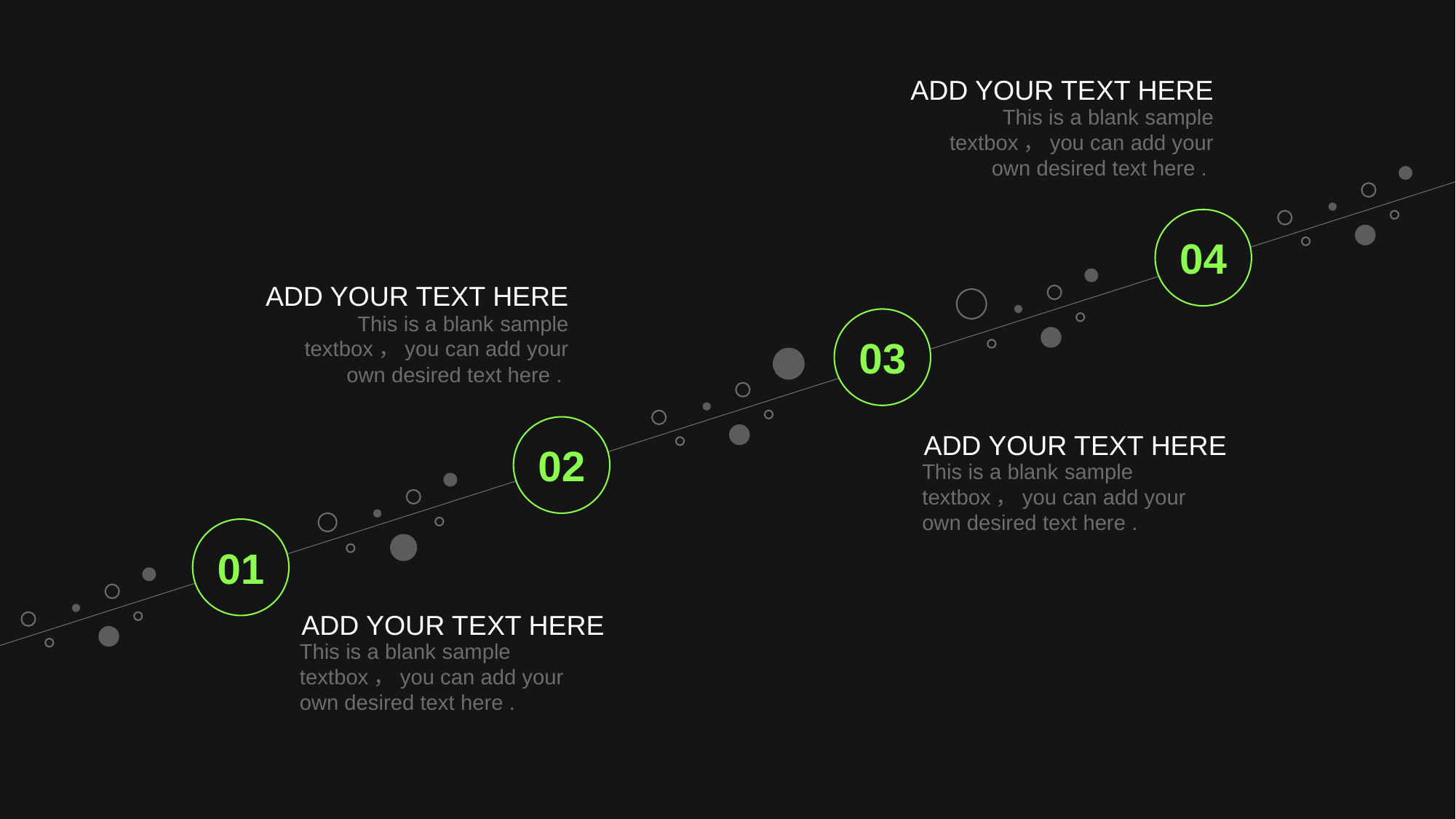

ADD YOUR TEXT HERE
This is a blank sample textbox，you can add your own desired text here .

04

ADD YOUR TEXT HERE
This is a blank sample textbox，you can add your own desired text here .

02

03
ADD YOUR TEXT HERE
This is a blank sample textbox，you can add your own desired text here .

01
ADD YOUR TEXT HERE
This is a blank sample textbox，you can add your own desired text here .